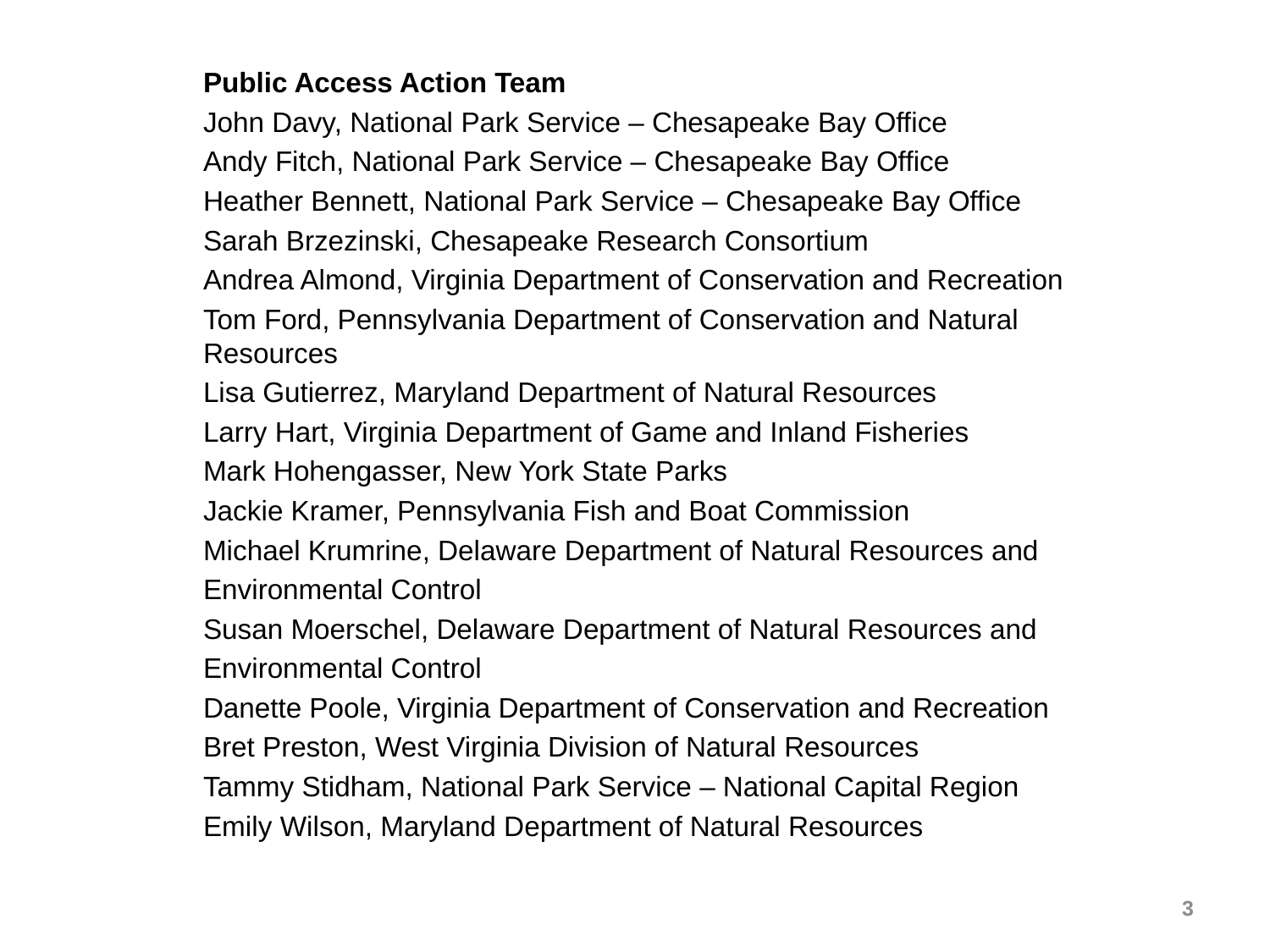

Public Access Action Team
John Davy, National Park Service – Chesapeake Bay Office
Andy Fitch, National Park Service – Chesapeake Bay Office
Heather Bennett, National Park Service – Chesapeake Bay Office
Sarah Brzezinski, Chesapeake Research Consortium
Andrea Almond, Virginia Department of Conservation and Recreation
Tom Ford, Pennsylvania Department of Conservation and Natural Resources
Lisa Gutierrez, Maryland Department of Natural Resources
Larry Hart, Virginia Department of Game and Inland Fisheries
Mark Hohengasser, New York State Parks
Jackie Kramer, Pennsylvania Fish and Boat Commission
Michael Krumrine, Delaware Department of Natural Resources and
Environmental Control
Susan Moerschel, Delaware Department of Natural Resources and
Environmental Control
Danette Poole, Virginia Department of Conservation and Recreation
Bret Preston, West Virginia Division of Natural Resources
Tammy Stidham, National Park Service – National Capital Region
Emily Wilson, Maryland Department of Natural Resources
3